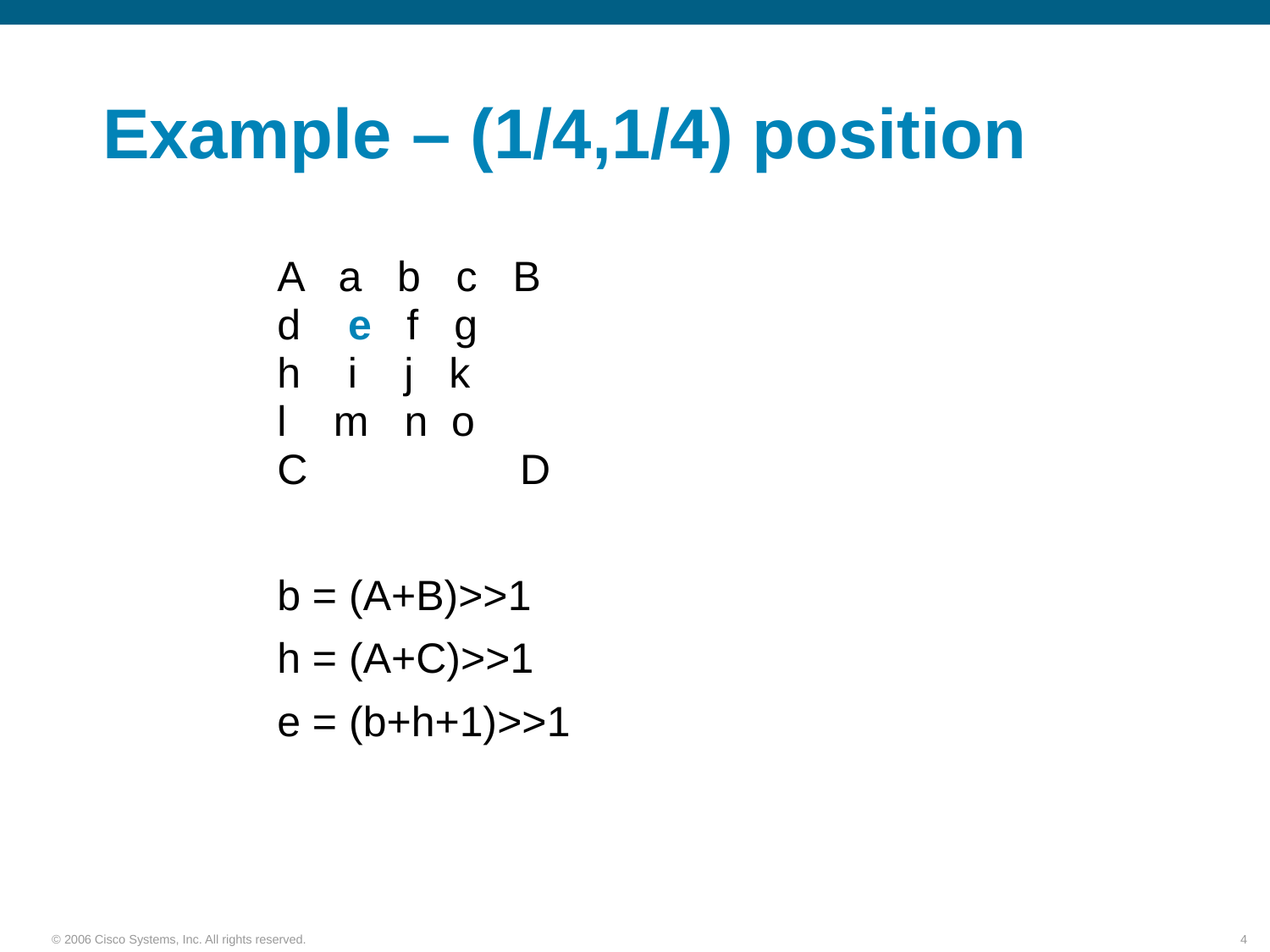

# Example – (1/4,1/4) position
		A   a   b   c   B
	d    e   f   g
	h    i    j   k
	l    m   n  o
	C                  D

		b = (A+B)>>1
		h = (A+C)>>1
		e = (b+h+1)>>1